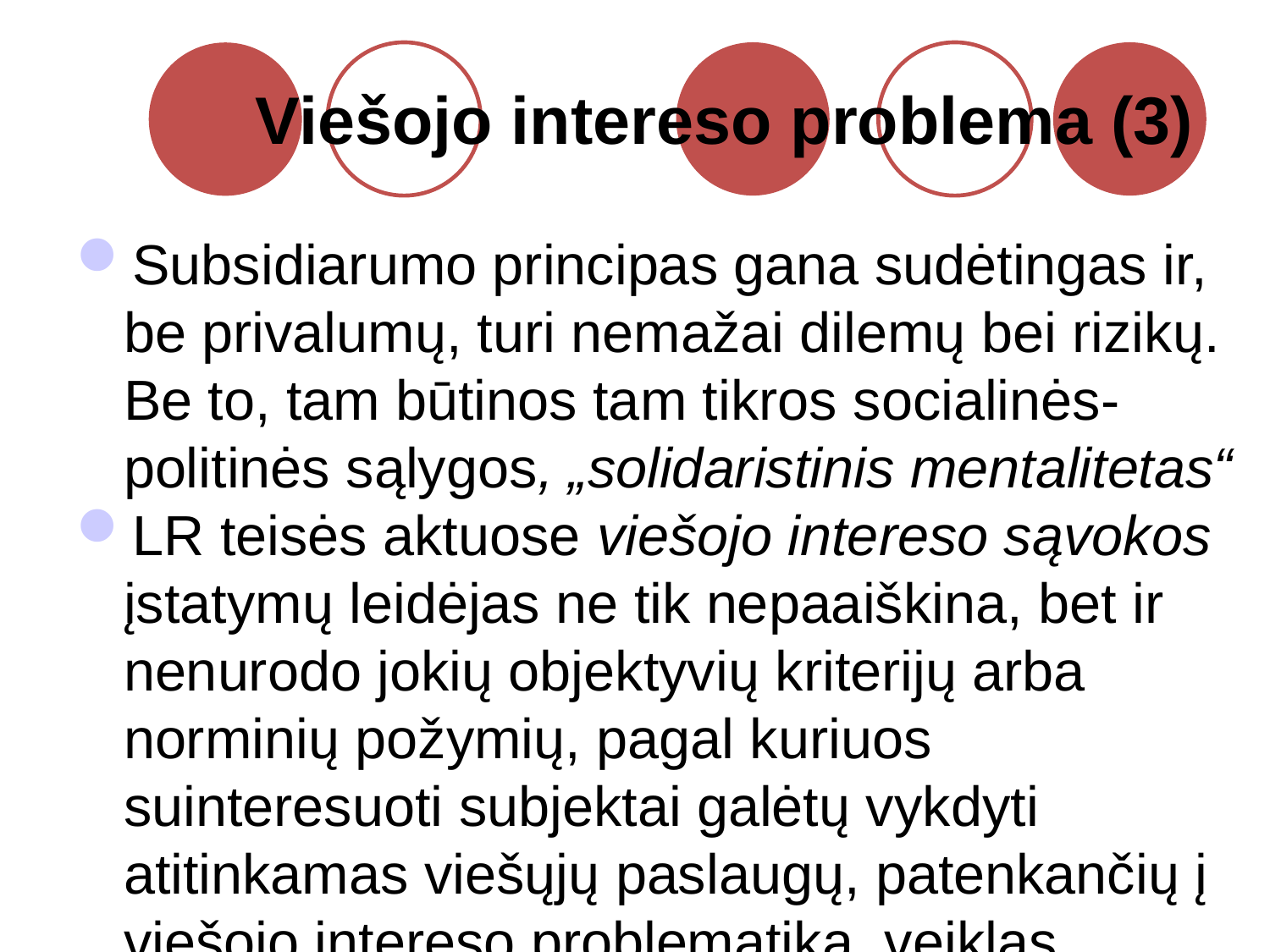

Viešojo intereso problema (3)
Subsidiarumo principas gana sudėtingas ir, be privalumų, turi nemažai dilemų bei rizikų. Be to, tam būtinos tam tikros socialinės-politinės sąlygos, „solidaristinis mentalitetas“
LR teisės aktuose viešojo intereso sąvokos įstatymų leidėjas ne tik nepaaiškina, bet ir nenurodo jokių objektyvių kriterijų arba norminių požymių, pagal kuriuos suinteresuoti subjektai galėtų vykdyti atitinkamas viešųjų paslaugų, patenkančių į viešojo intereso problematiką, veiklas